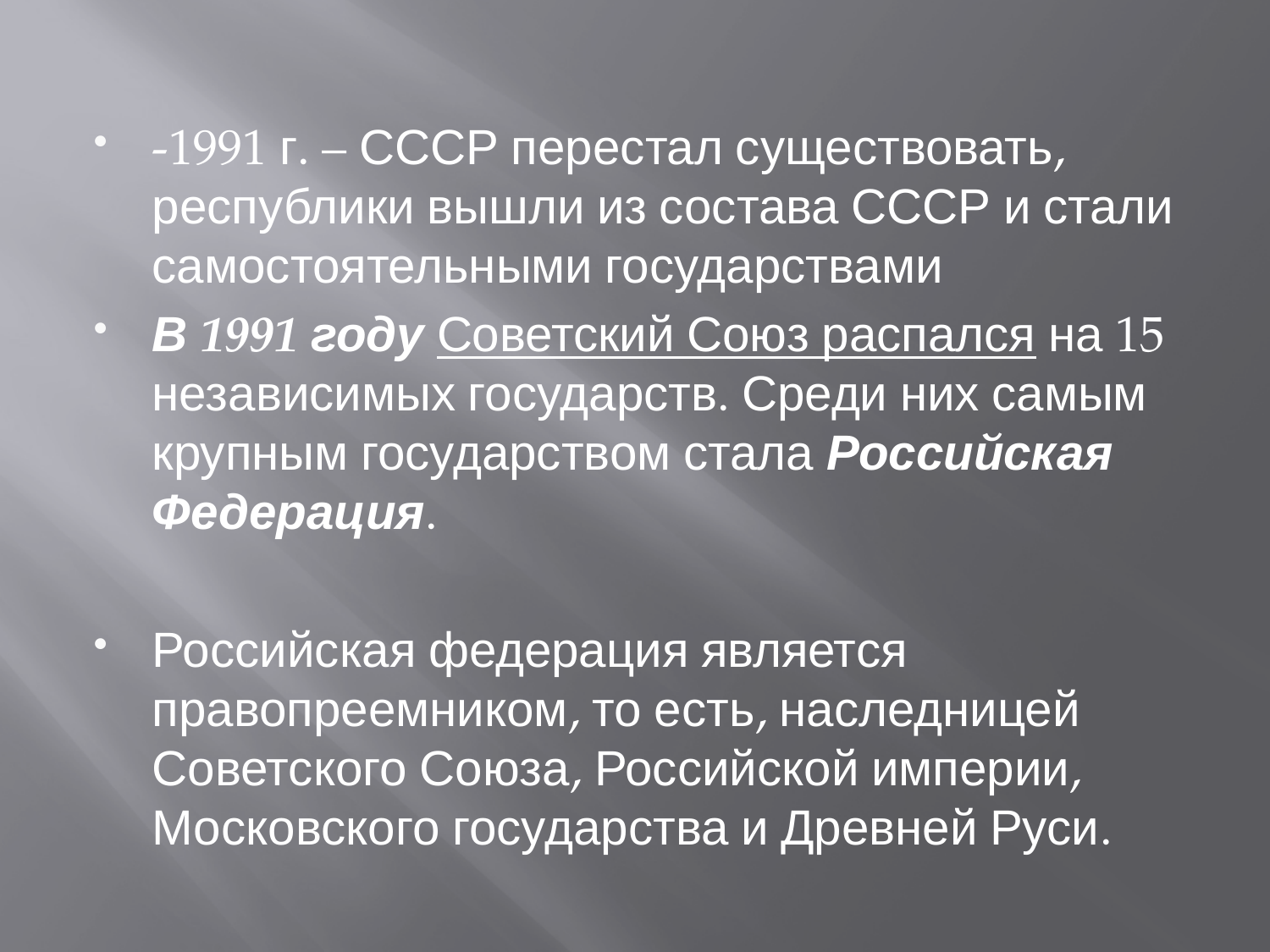

#
-1991 г. – СССР перестал существовать, республики вышли из состава СССР и стали самостоятельными государствами
В 1991 году Советский Союз распался на 15 независимых государств. Среди них самым крупным государством стала Российская Федерация.

Российская федерация является правопреемником, то есть, наследницей Советского Союза, Российской империи, Московского государства и Древней Руси.